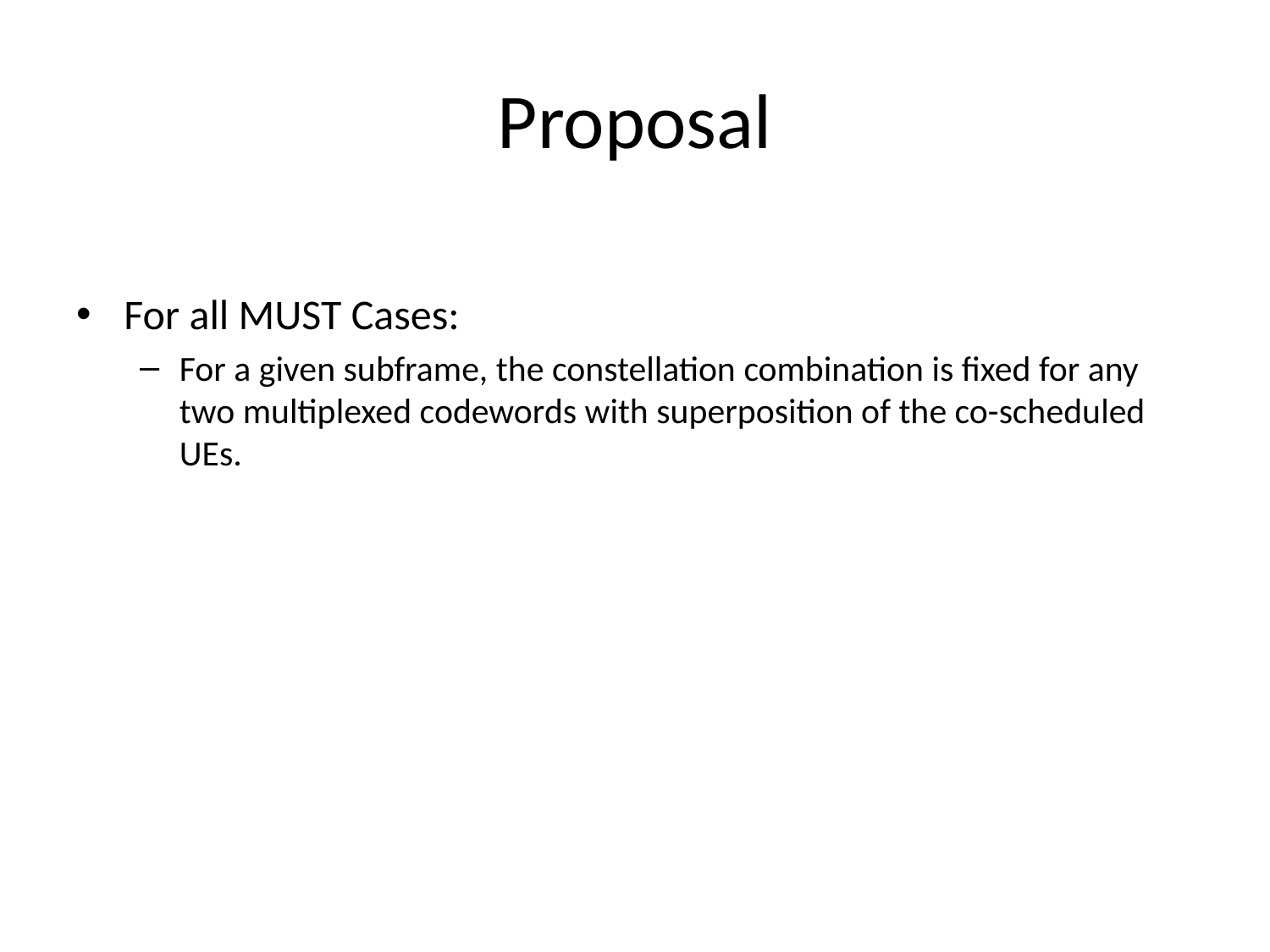

# Proposal

For all MUST Cases:
For a given subframe, the constellation combination is fixed for any two multiplexed codewords with superposition of the co-scheduled UEs.